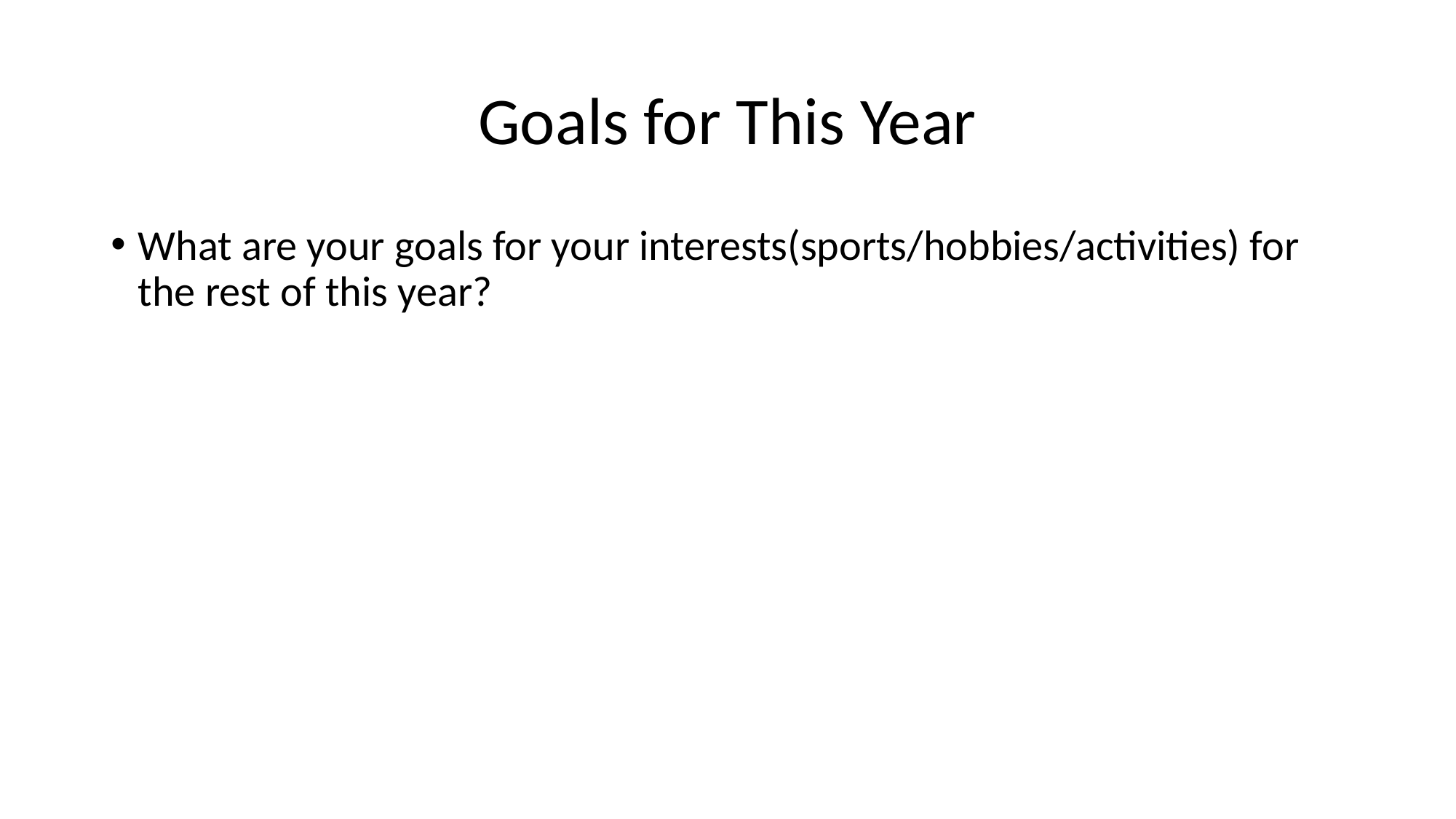

# Goals for This Year
What are your goals for your interests(sports/hobbies/activities) for the rest of this year?